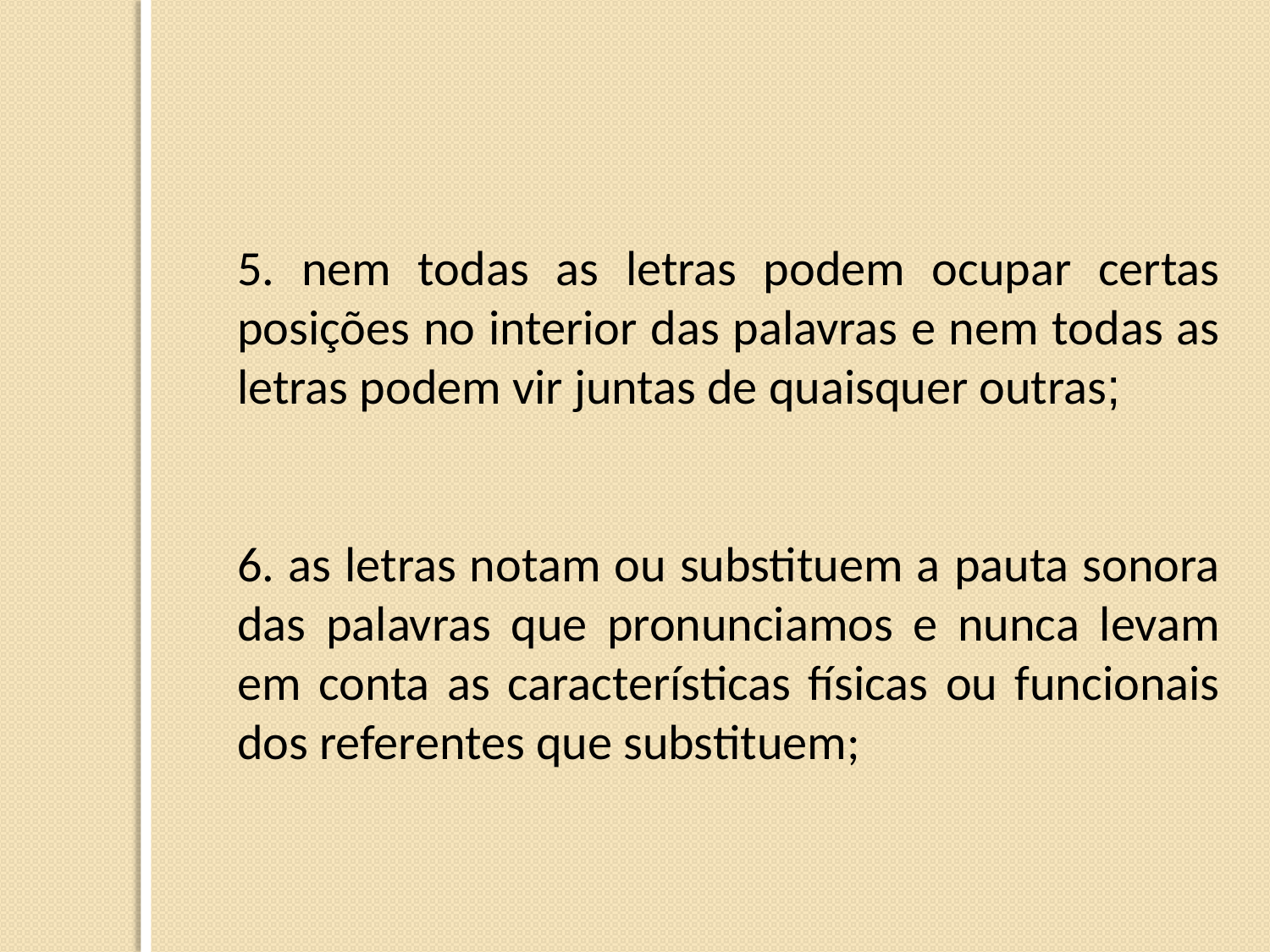

5. nem todas as letras podem ocupar certas posições no interior das palavras e nem todas as letras podem vir juntas de quaisquer outras;

6. as letras notam ou substituem a pauta sonora das palavras que pronunciamos e nunca levam em conta as características físicas ou funcionais dos referentes que substituem;